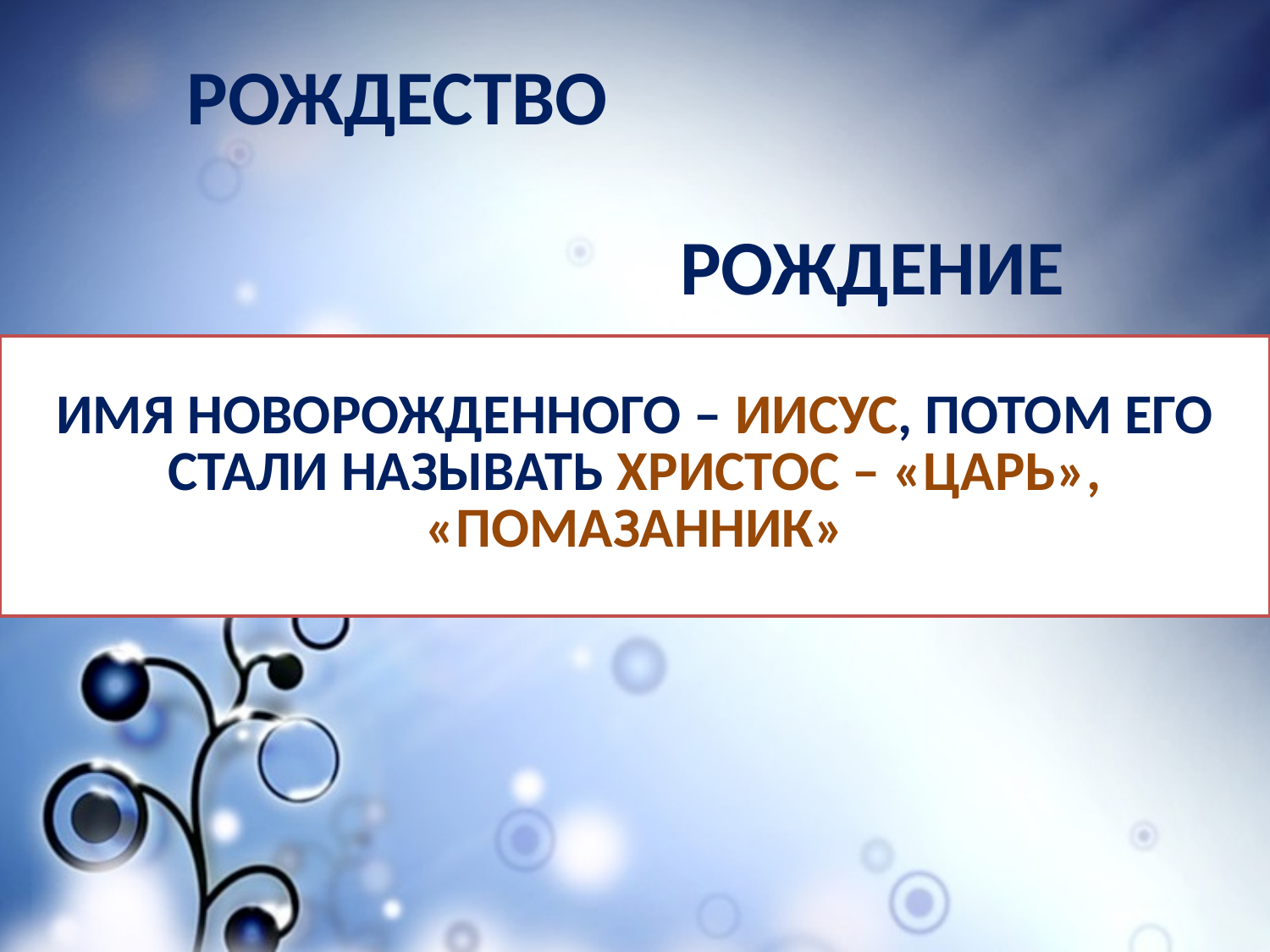

# рождество
рождение
Имя новорожденного – Иисус, потом его стали называть Христос – «царь», «Помазанник»